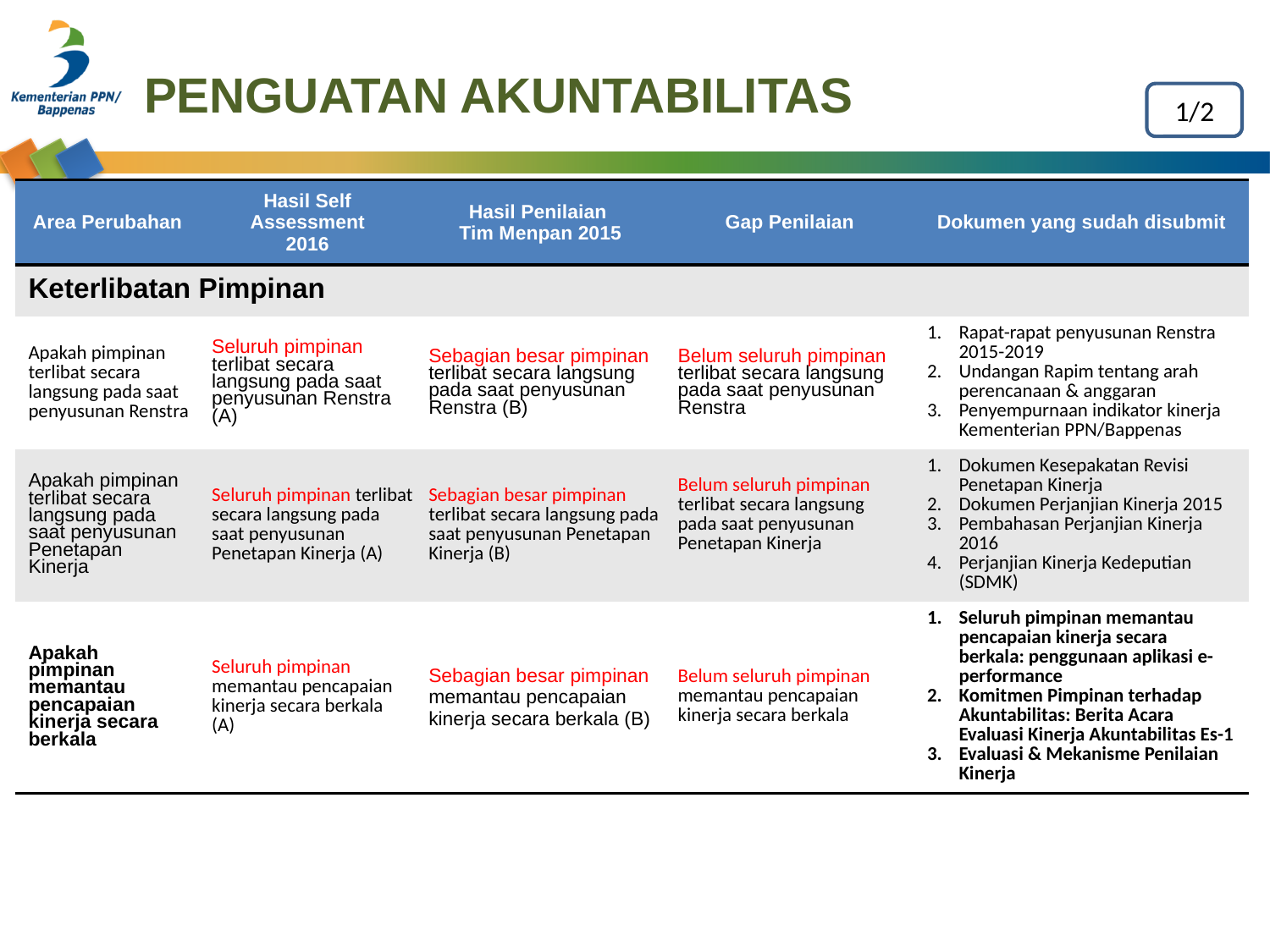

# PENGUATAN AKUNTABILITAS
1/2
| Area Perubahan | Hasil Self Assessment 2016 | Hasil Penilaian Tim Menpan 2015 | Gap Penilaian | Dokumen yang sudah disubmit |
| --- | --- | --- | --- | --- |
| Keterlibatan Pimpinan |  |  |  |  |
| Apakah pimpinan terlibat secara langsung pada saat penyusunan Renstra | Seluruh pimpinan terlibat secara langsung pada saat penyusunan Renstra (A) | Sebagian besar pimpinan terlibat secara langsung pada saat penyusunan Renstra (B) | Belum seluruh pimpinan terlibat secara langsung pada saat penyusunan Renstra | Rapat-rapat penyusunan Renstra 2015-2019 Undangan Rapim tentang arah perencanaan & anggaran Penyempurnaan indikator kinerja Kementerian PPN/Bappenas |
| Apakah pimpinan terlibat secara langsung pada saat penyusunan Penetapan Kinerja | Seluruh pimpinan terlibat secara langsung pada saat penyusunan Penetapan Kinerja (A) | Sebagian besar pimpinan terlibat secara langsung pada saat penyusunan Penetapan Kinerja (B) | Belum seluruh pimpinan terlibat secara langsung pada saat penyusunan Penetapan Kinerja | Dokumen Kesepakatan Revisi Penetapan Kinerja Dokumen Perjanjian Kinerja 2015 Pembahasan Perjanjian Kinerja 2016 Perjanjian Kinerja Kedeputian (SDMK) |
| Apakah pimpinan memantau pencapaian kinerja secara berkala | Seluruh pimpinan memantau pencapaian kinerja secara berkala (A) | Sebagian besar pimpinan memantau pencapaian kinerja secara berkala (B) | Belum seluruh pimpinan memantau pencapaian kinerja secara berkala | Seluruh pimpinan memantau pencapaian kinerja secara berkala: penggunaan aplikasi e-performance Komitmen Pimpinan terhadap Akuntabilitas: Berita Acara Evaluasi Kinerja Akuntabilitas Es-1 Evaluasi & Mekanisme Penilaian Kinerja |